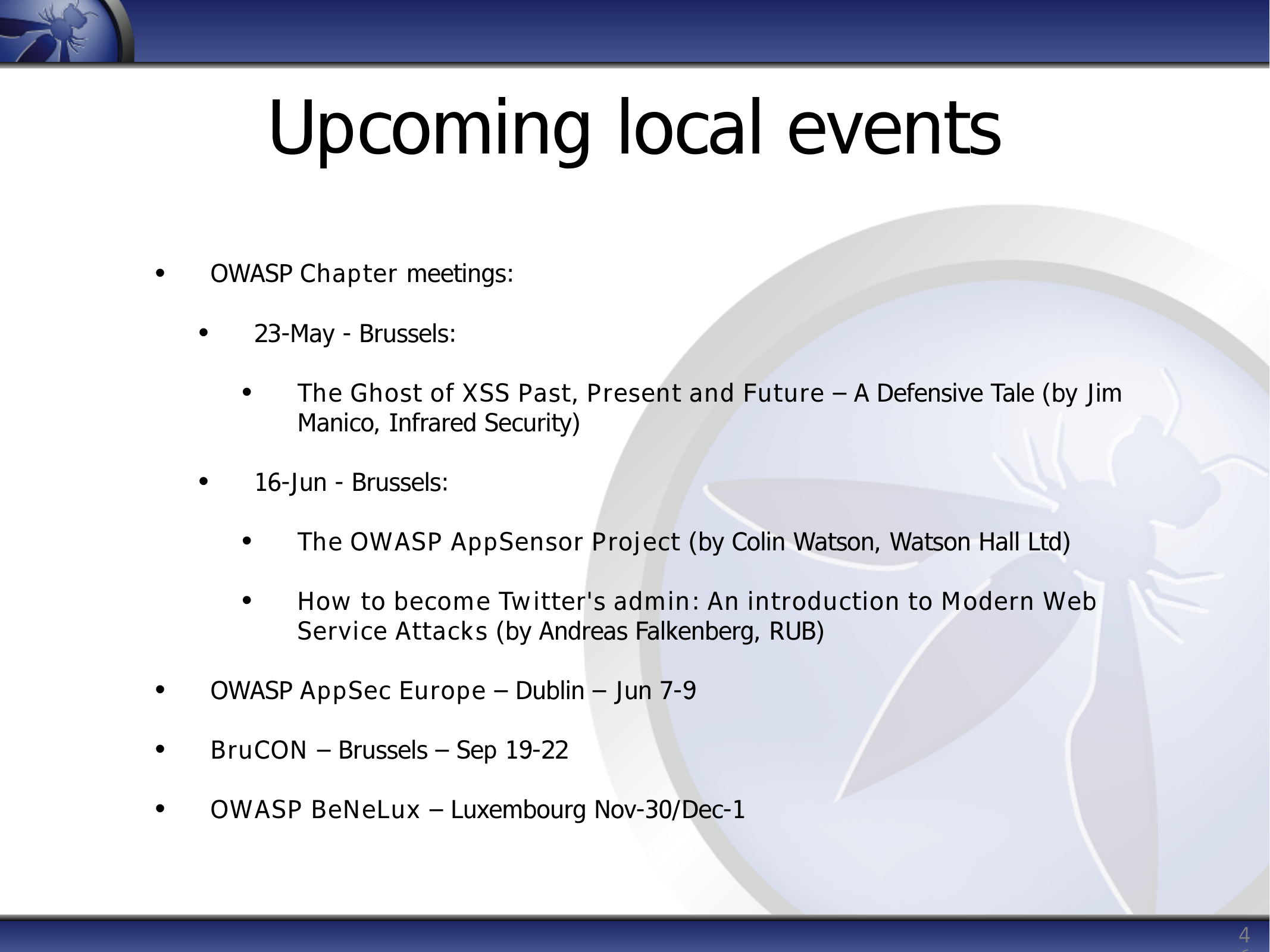

# Upcoming local events
OWASP Chapter meetings:
23-May - Brussels:
The Ghost of XSS Past, Present and Future – A Defensive Tale (by Jim Manico, Infrared Security)
16-Jun - Brussels:
The OWASP AppSensor Project (by Colin Watson, Watson Hall Ltd)
How to become Twitter's admin: An introduction to Modern Web Service Attacks (by Andreas Falkenberg, RUB)
OWASP AppSec Europe – Dublin – Jun 7-9
BruCON – Brussels – Sep 19-22
OWASP BeNeLux – Luxembourg Nov-30/Dec-1

46